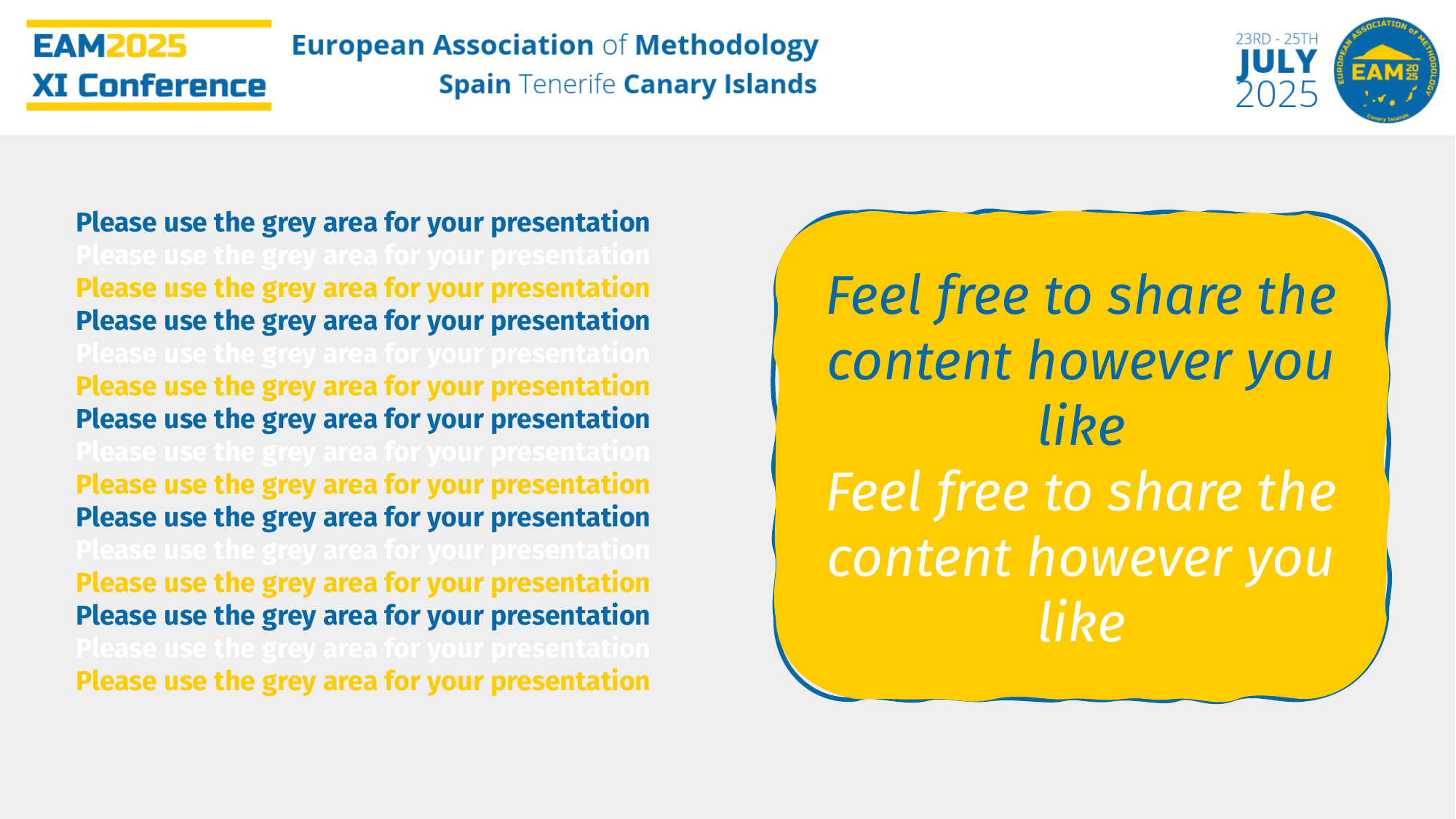

Please use the grey area for your presentation
Please use the grey area for your presentation
Please use the grey area for your presentation
Please use the grey area for your presentation
Please use the grey area for your presentation
Please use the grey area for your presentation
Please use the grey area for your presentation
Please use the grey area for your presentation
Please use the grey area for your presentation
Please use the grey area for your presentation
Please use the grey area for your presentation
Please use the grey area for your presentation
Please use the grey area for your presentation
Please use the grey area for your presentation
Please use the grey area for your presentation

Feel free to share the content however you like
Feel free to share the content however you like